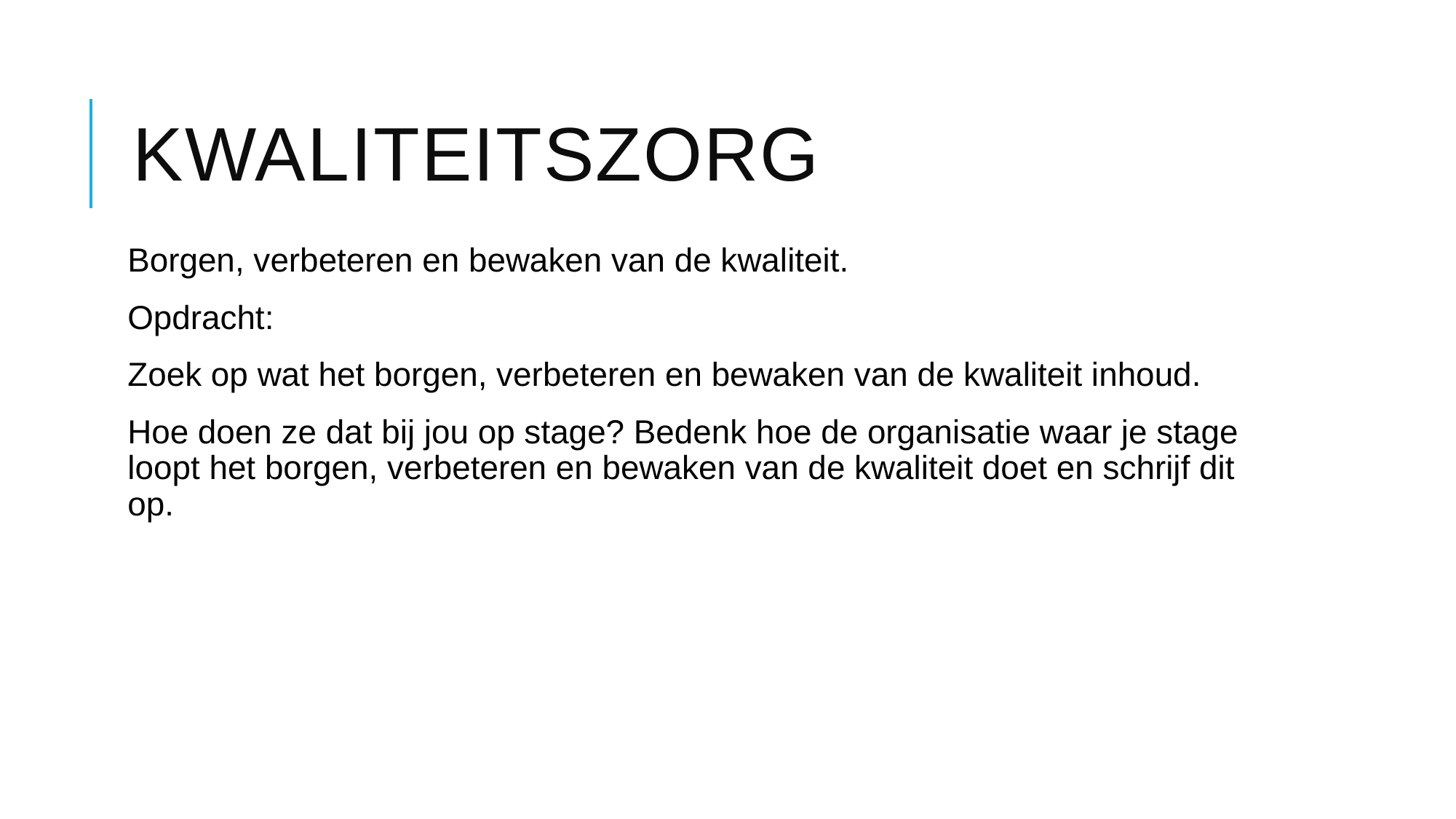

# Kwaliteitszorg
Borgen, verbeteren en bewaken van de kwaliteit.
Opdracht:
Zoek op wat het borgen, verbeteren en bewaken van de kwaliteit inhoud.
Hoe doen ze dat bij jou op stage? Bedenk hoe de organisatie waar je stage loopt het borgen, verbeteren en bewaken van de kwaliteit doet en schrijf dit op.